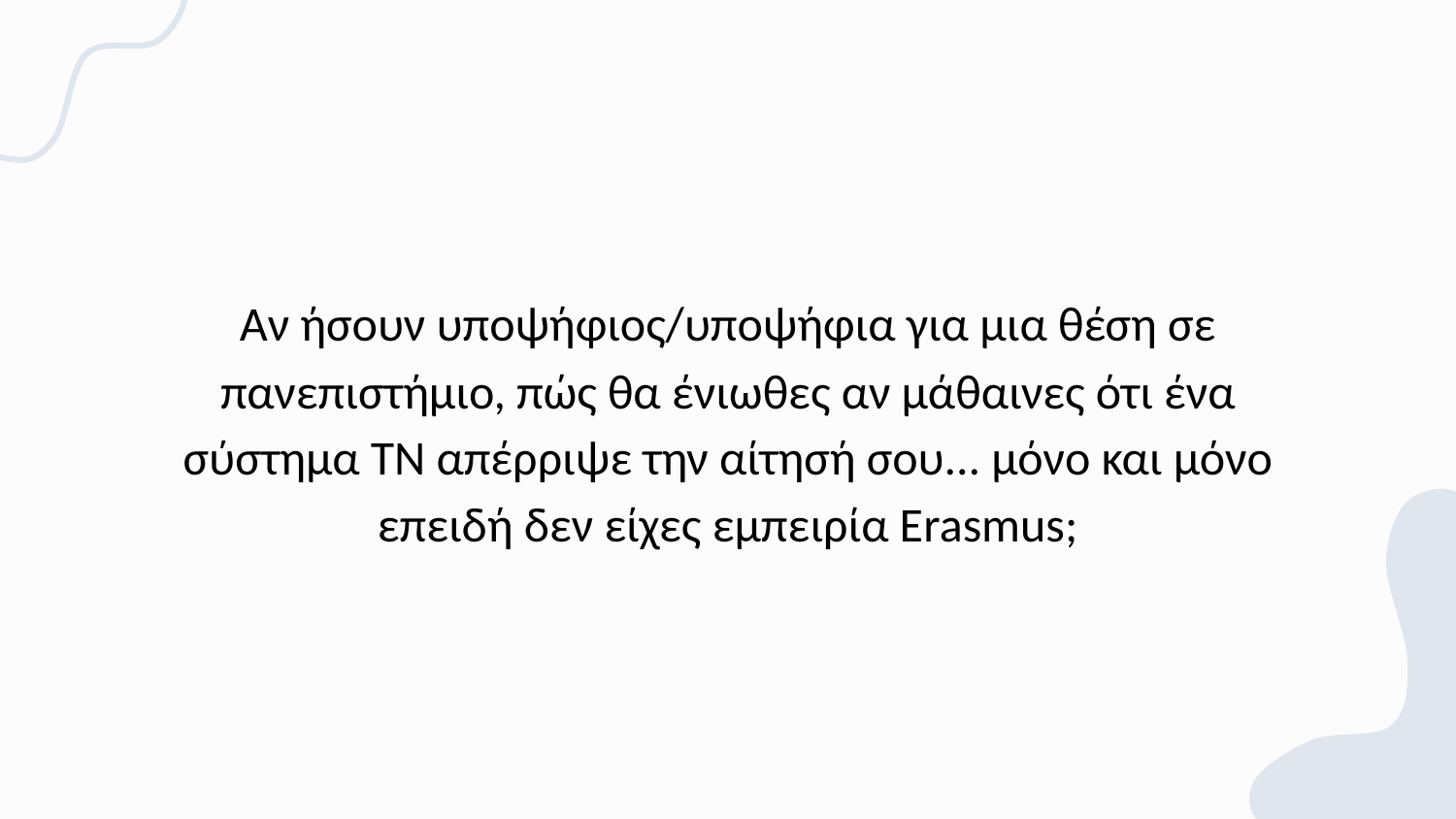

# Αν ήσουν υποψήφιος/υποψήφια για μια θέση σε πανεπιστήμιο, πώς θα ένιωθες αν μάθαινες ότι ένα σύστημα ΤΝ απέρριψε την αίτησή σου... μόνο και μόνο επειδή δεν είχες εμπειρία Erasmus;